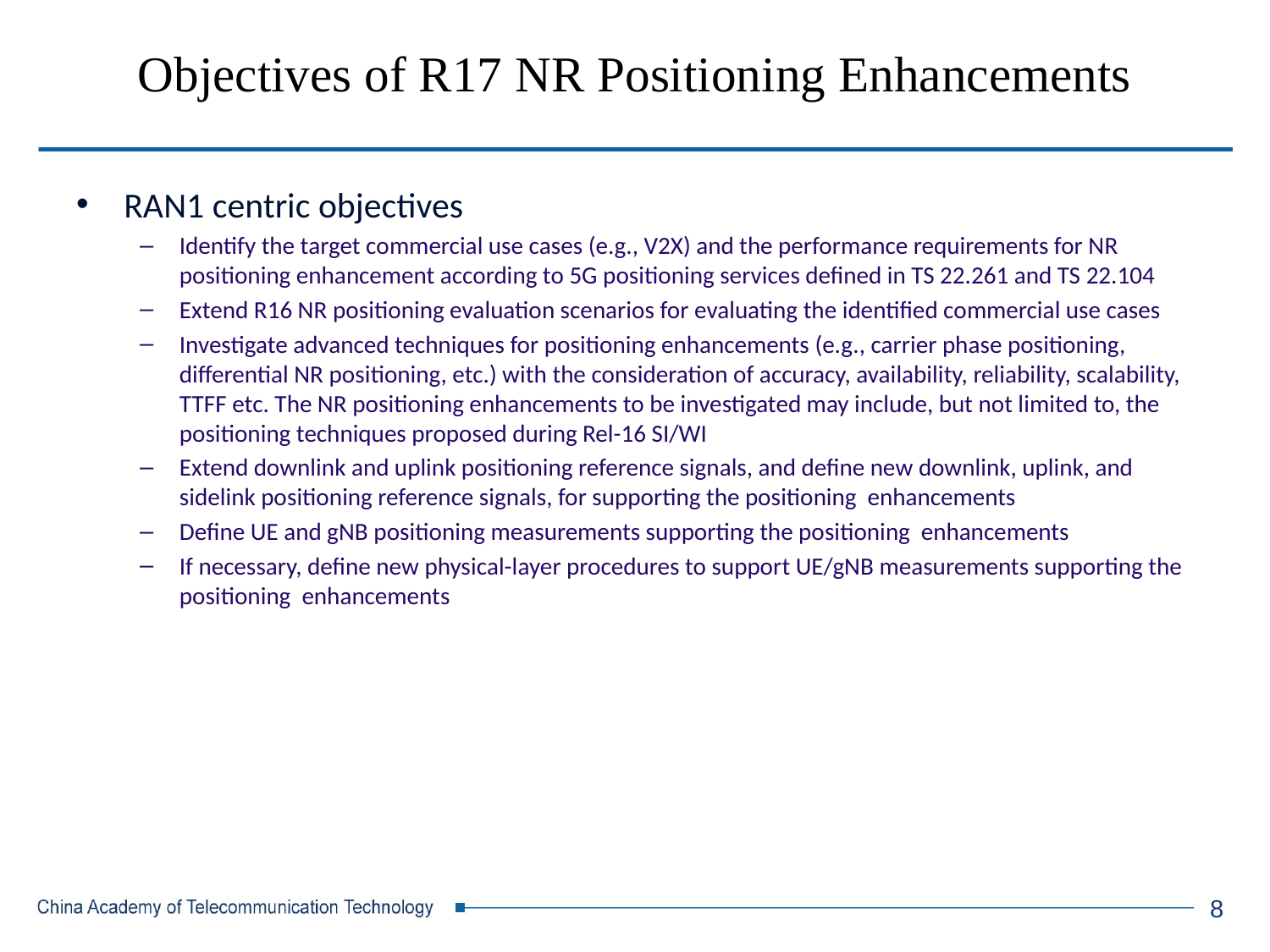

Objectives of R17 NR Positioning Enhancements
RAN1 centric objectives
Identify the target commercial use cases (e.g., V2X) and the performance requirements for NR positioning enhancement according to 5G positioning services defined in TS 22.261 and TS 22.104
Extend R16 NR positioning evaluation scenarios for evaluating the identified commercial use cases
Investigate advanced techniques for positioning enhancements (e.g., carrier phase positioning, differential NR positioning, etc.) with the consideration of accuracy, availability, reliability, scalability, TTFF etc. The NR positioning enhancements to be investigated may include, but not limited to, the positioning techniques proposed during Rel-16 SI/WI
Extend downlink and uplink positioning reference signals, and define new downlink, uplink, and sidelink positioning reference signals, for supporting the positioning  enhancements
Define UE and gNB positioning measurements supporting the positioning  enhancements
If necessary, define new physical-layer procedures to support UE/gNB measurements supporting the positioning  enhancements
8